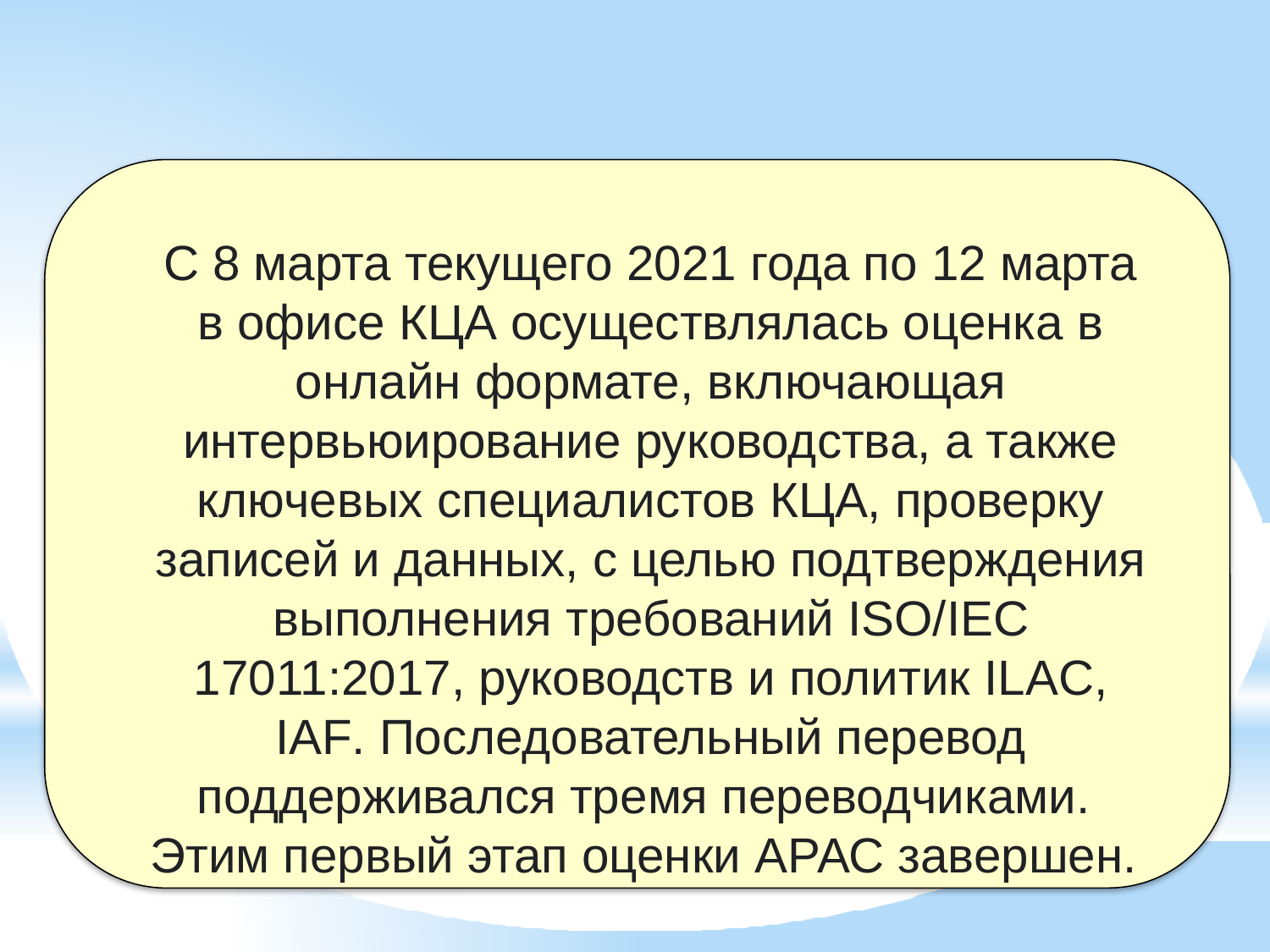

С 8 марта текущего 2021 года по 12 марта в офисе КЦА осуществлялась оценка в онлайн формате, включающая интервьюирование руководства, а также ключевых специалистов КЦА, проверку записей и данных, с целью подтверждения выполнения требований ISO/IEC 17011:2017, руководств и политик ILAC, IAF. Последовательный перевод поддерживался тремя переводчиками.
Этим первый этап оценки АРАС завершен.